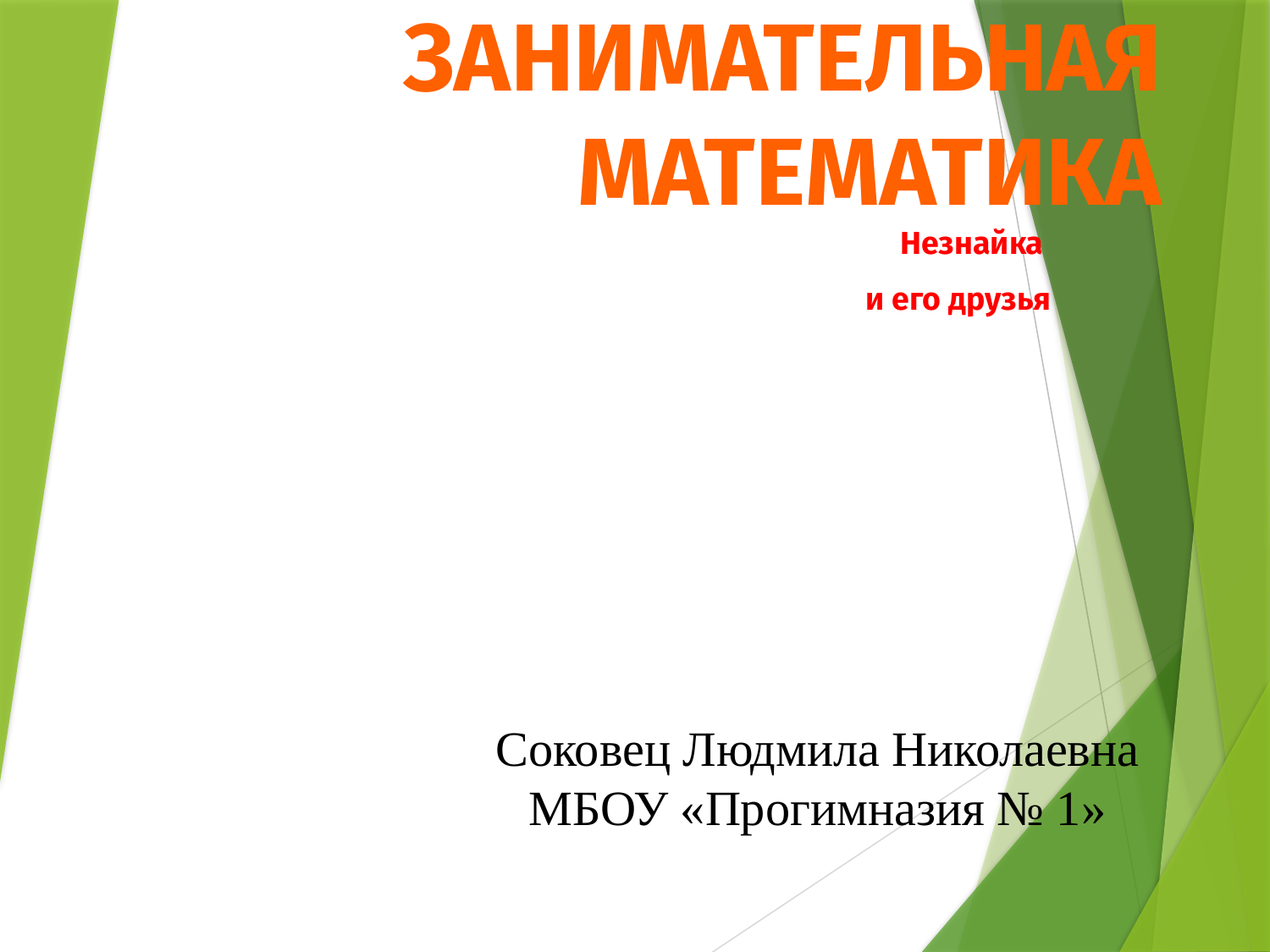

# Занимательная математика
Незнайка
и его друзья
Соковец Людмила Николаевна
МБОУ «Прогимназия № 1»